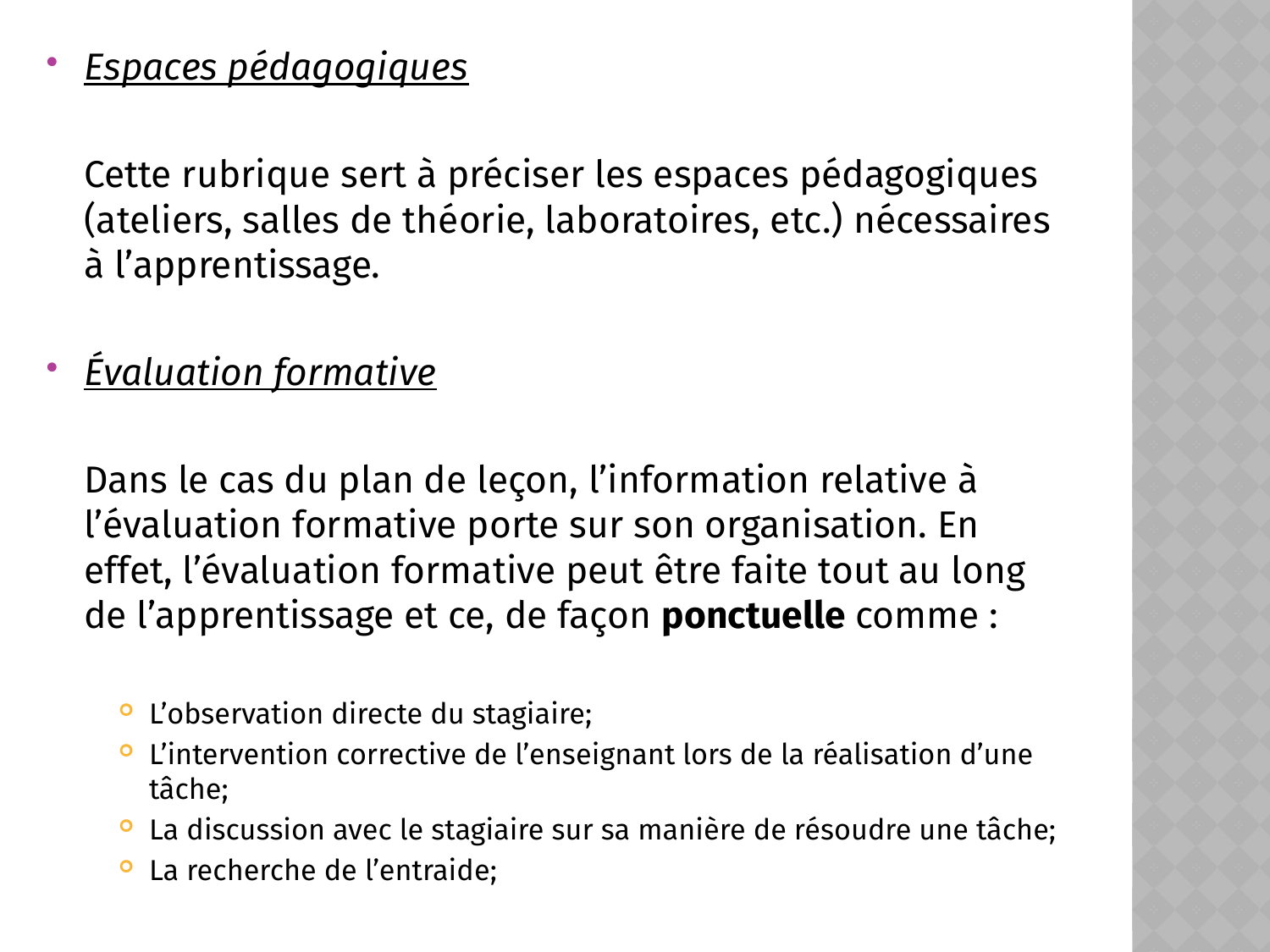

Espaces pédagogiques

		Cette rubrique sert à préciser les espaces pédagogiques (ateliers, salles de théorie, laboratoires, etc.) nécessaires à l’apprentissage.

Évaluation formative

		Dans le cas du plan de leçon, l’information relative à l’évaluation formative porte sur son organisation. En effet, l’évaluation formative peut être faite tout au long de l’apprentissage et ce, de façon ponctuelle comme :

L’observation directe du stagiaire;
L’intervention corrective de l’enseignant lors de la réalisation d’une tâche;
La discussion avec le stagiaire sur sa manière de résoudre une tâche;
La recherche de l’entraide;